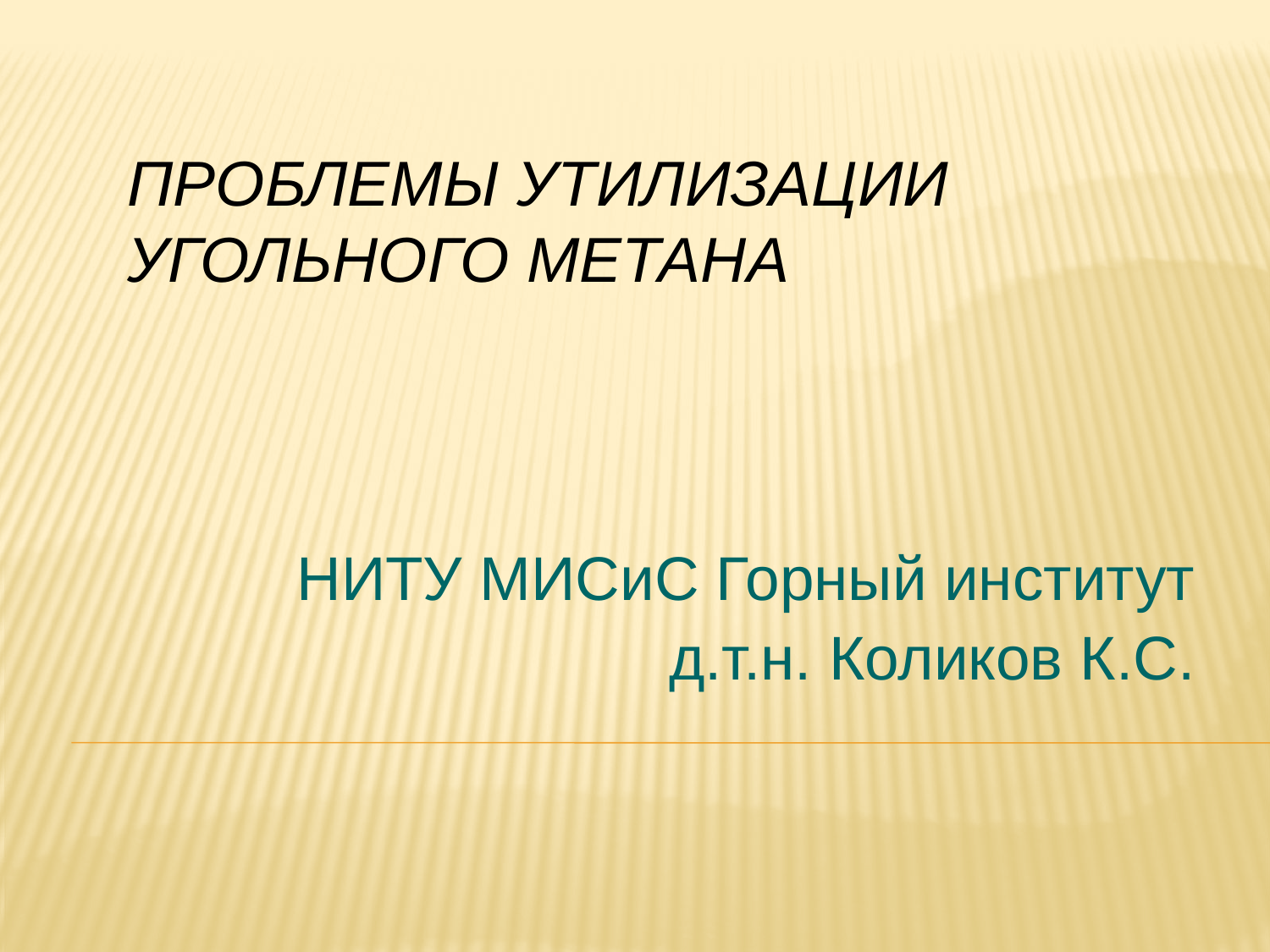

# Проблемы утилизации угольного метана
НИТУ МИСиС Горный институт
д.т.н. Коликов К.С.